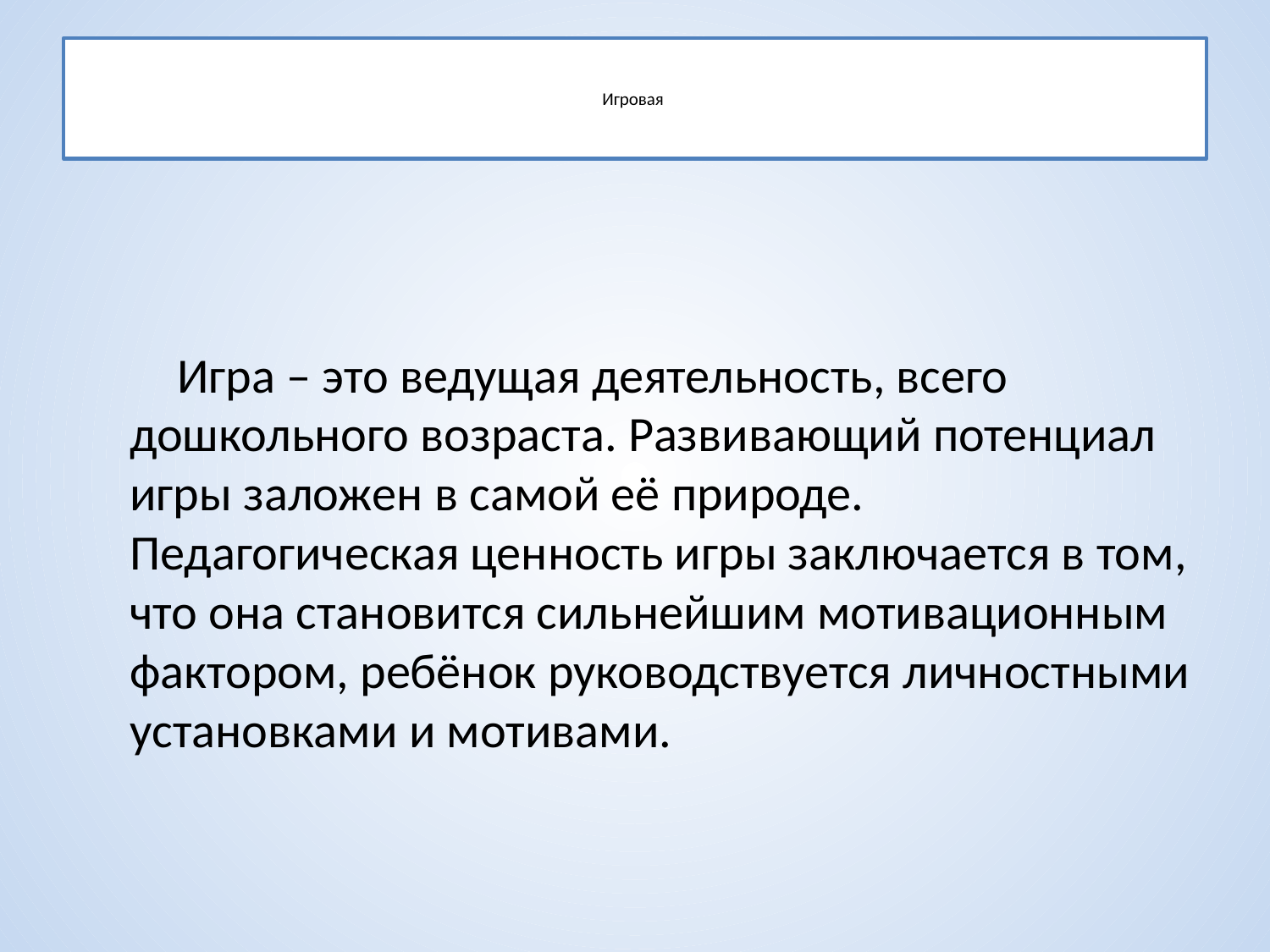

# Игровая
Игра – это ведущая деятельность, всего дошкольного возраста. Развивающий потенциал игры заложен в самой её природе. Педагогическая ценность игры заключается в том, что она становится сильнейшим мотивационным фактором, ребёнок руководствуется личностными установками и мотивами.